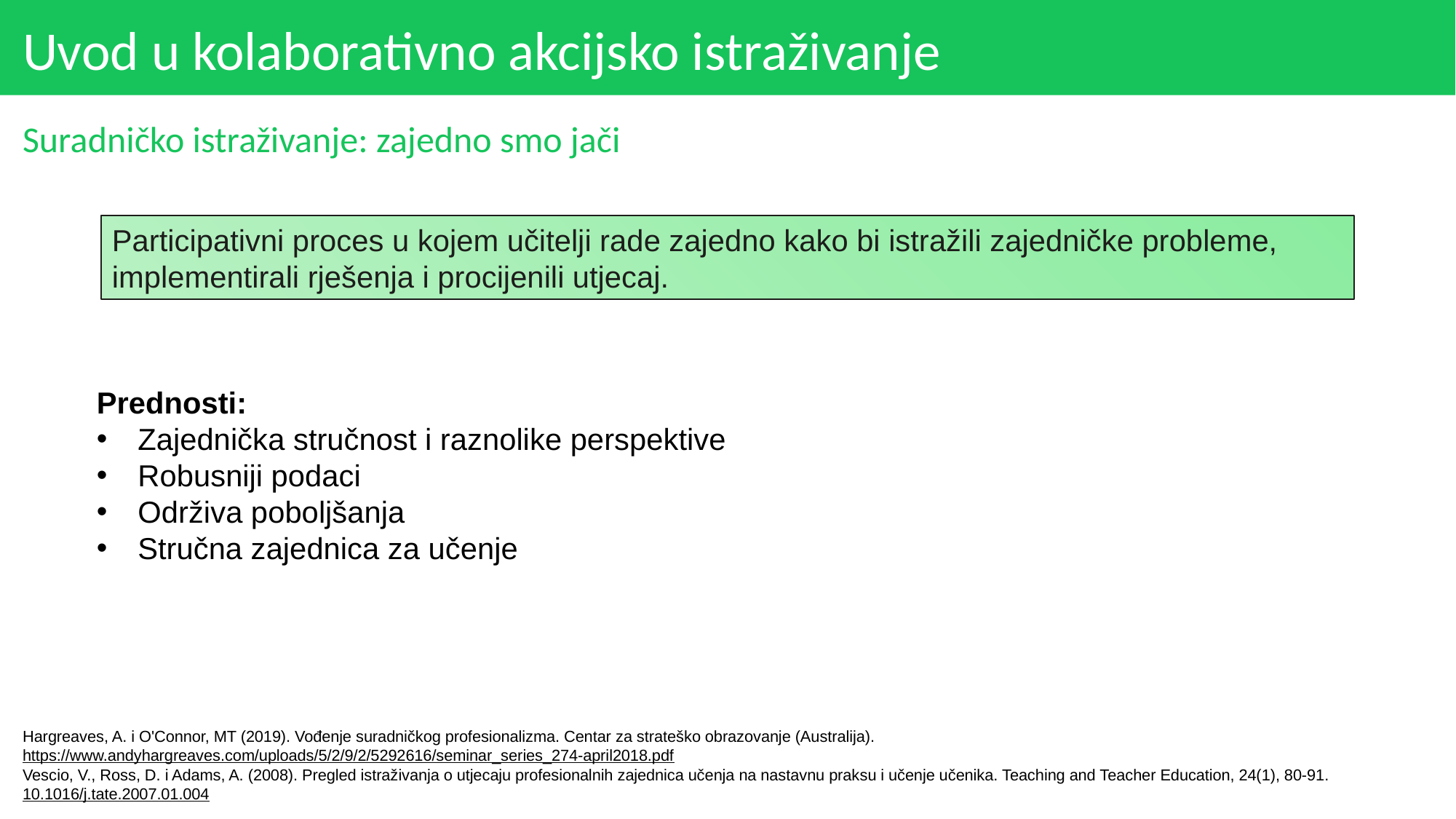

# Uvod u kolaborativno akcijsko istraživanje
Suradničko istraživanje: zajedno smo jači
Participativni proces u kojem učitelji rade zajedno kako bi istražili zajedničke probleme, implementirali rješenja i procijenili utjecaj.
Prednosti:
Zajednička stručnost i raznolike perspektive
Robusniji podaci
Održiva poboljšanja
Stručna zajednica za učenje
Hargreaves, A. i O'Connor, MT (2019). Vođenje suradničkog profesionalizma. Centar za strateško obrazovanje (Australija). https://www.andyhargreaves.com/uploads/5/2/9/2/5292616/seminar_series_274-april2018.pdf
Vescio, V., Ross, D. i Adams, A. (2008). Pregled istraživanja o utjecaju profesionalnih zajednica učenja na nastavnu praksu i učenje učenika. Teaching and Teacher Education, 24(1), 80-91. 10.1016/j.tate.2007.01.004